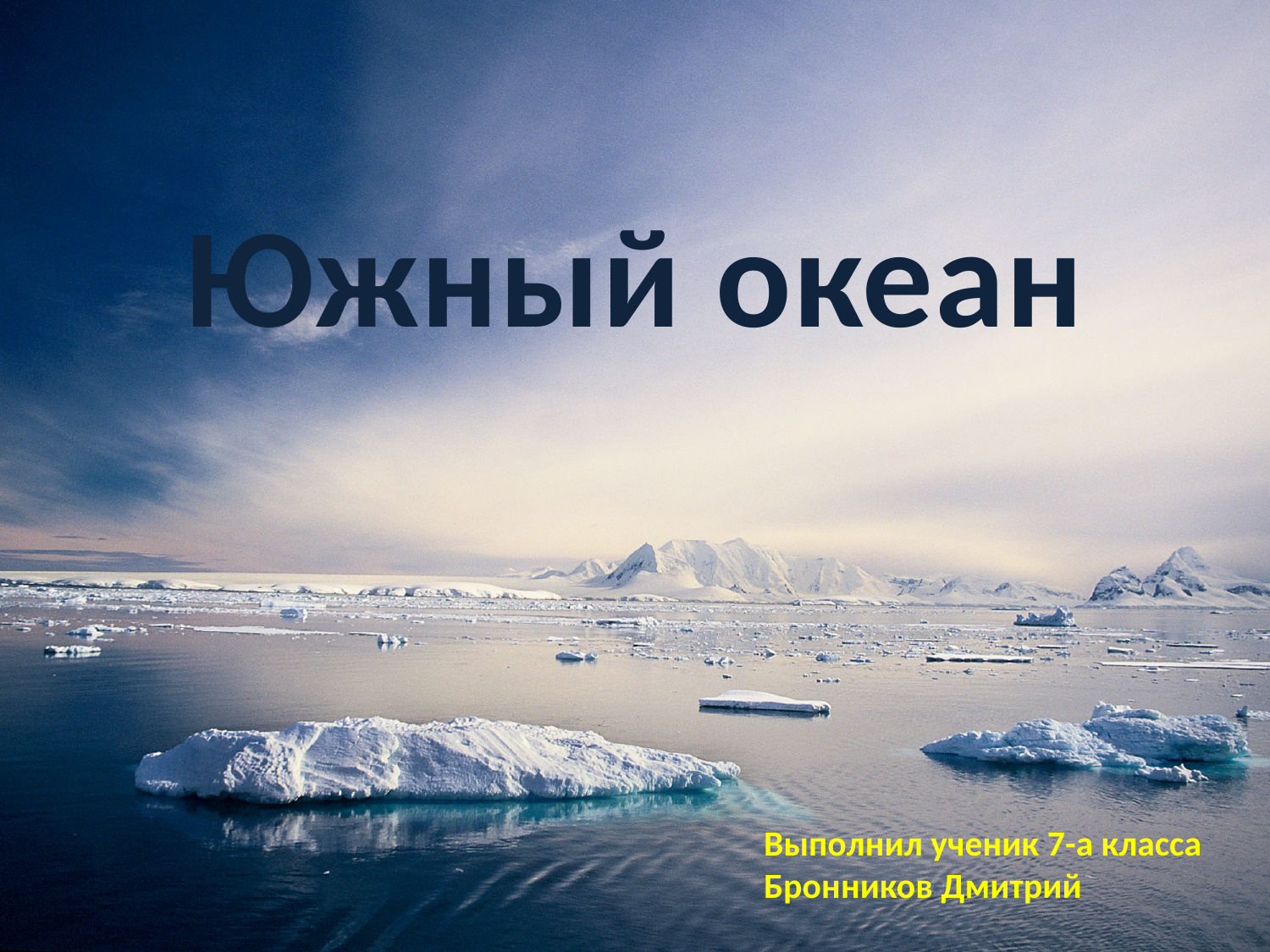

Южный океан
Выполнил ученик 7-а класса
Бронников Дмитрий